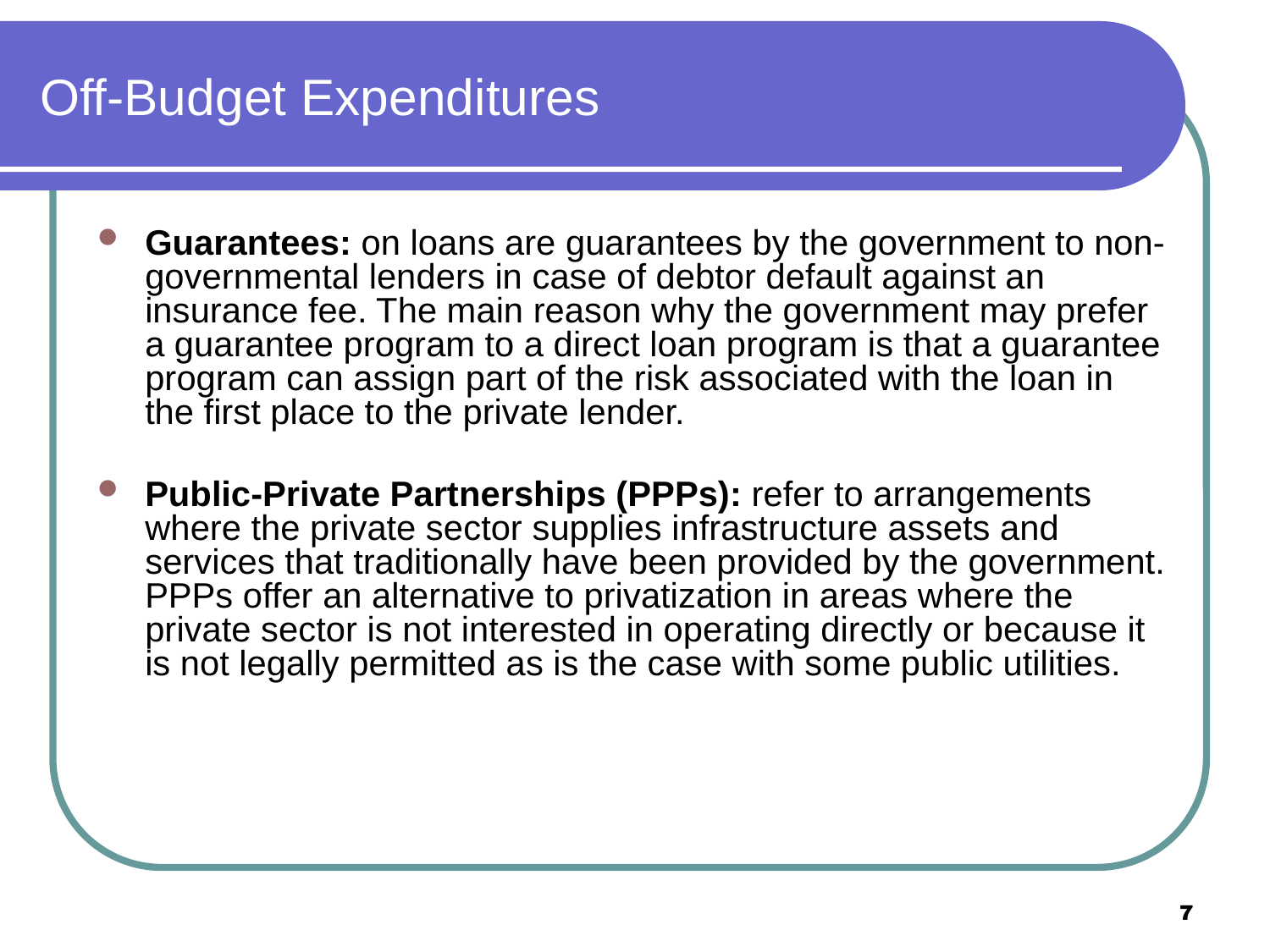

# Off-Budget Expenditures
Guarantees: on loans are guarantees by the government to non-governmental lenders in case of debtor default against an insurance fee. The main reason why the government may prefer a guarantee program to a direct loan program is that a guarantee program can assign part of the risk associated with the loan in the first place to the private lender.

Public-Private Partnerships (PPPs): refer to arrangements where the private sector supplies infrastructure assets and services that traditionally have been provided by the government. PPPs offer an alternative to privatization in areas where the private sector is not interested in operating directly or because it is not legally permitted as is the case with some public utilities.
7